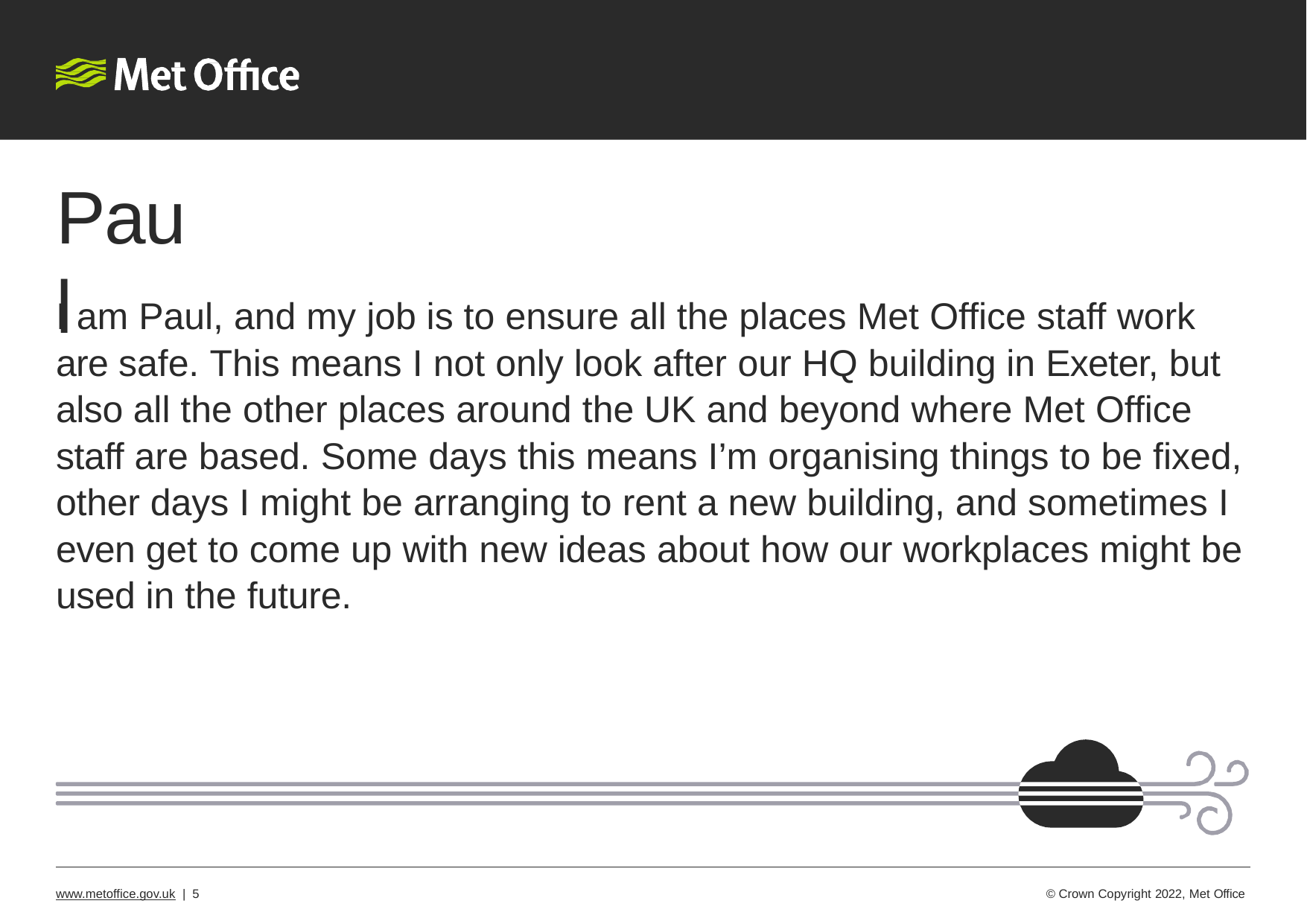

# Paul
I am Paul, and my job is to ensure all the places Met Office staff work are safe. This means I not only look after our HQ building in Exeter, but also all the other places around the UK and beyond where Met Office staff are based. Some days this means I’m organising things to be fixed, other days I might be arranging to rent a new building, and sometimes I even get to come up with new ideas about how our workplaces might be used in the future.

www.metoffice.gov.uk | 5
© Crown Copyright 2022, Met Office